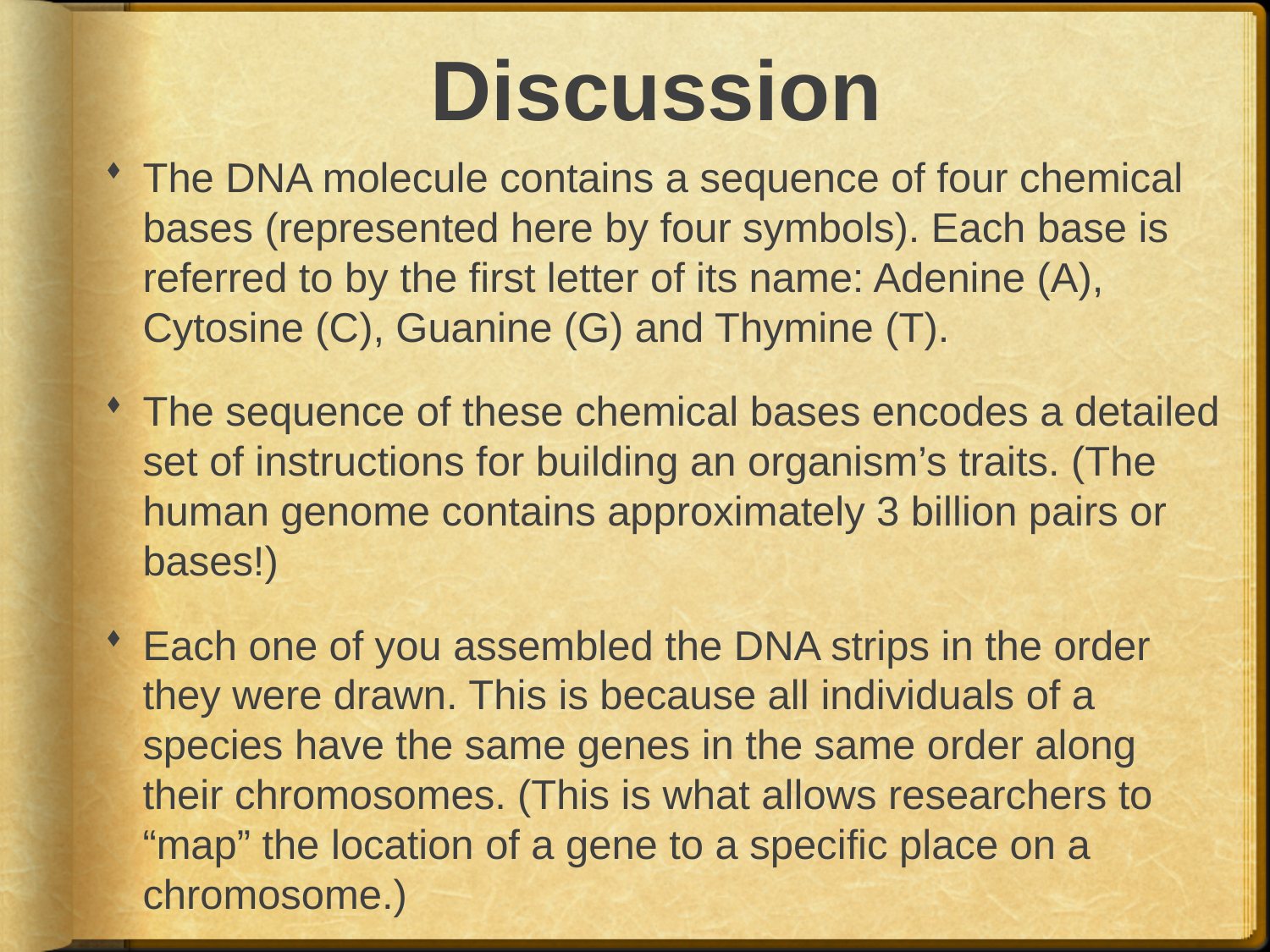

# Discussion
The DNA molecule contains a sequence of four chemical bases (represented here by four symbols). Each base is referred to by the first letter of its name: Adenine (A), Cytosine (C), Guanine (G) and Thymine (T).
The sequence of these chemical bases encodes a detailed set of instructions for building an organism’s traits. (The human genome contains approximately 3 billion pairs or bases!)
Each one of you assembled the DNA strips in the order they were drawn. This is because all individuals of a species have the same genes in the same order along their chromosomes. (This is what allows researchers to “map” the location of a gene to a specific place on a chromosome.)